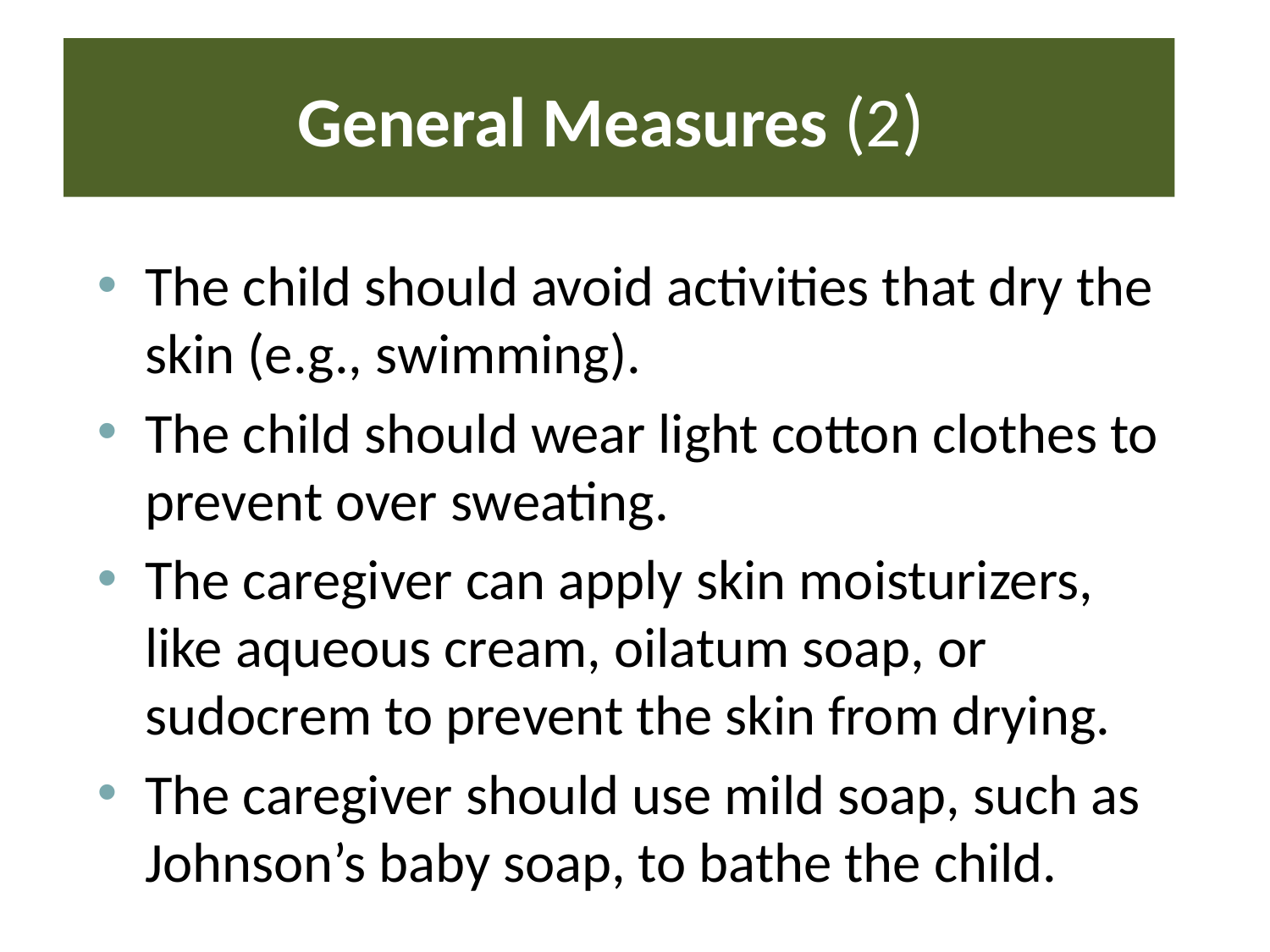

# General Measures (2)
The child should avoid activities that dry the skin (e.g., swimming).
The child should wear light cotton clothes to prevent over sweating.
The caregiver can apply skin moisturizers, like aqueous cream, oilatum soap, or sudocrem to prevent the skin from drying.
The caregiver should use mild soap, such as Johnson’s baby soap, to bathe the child.